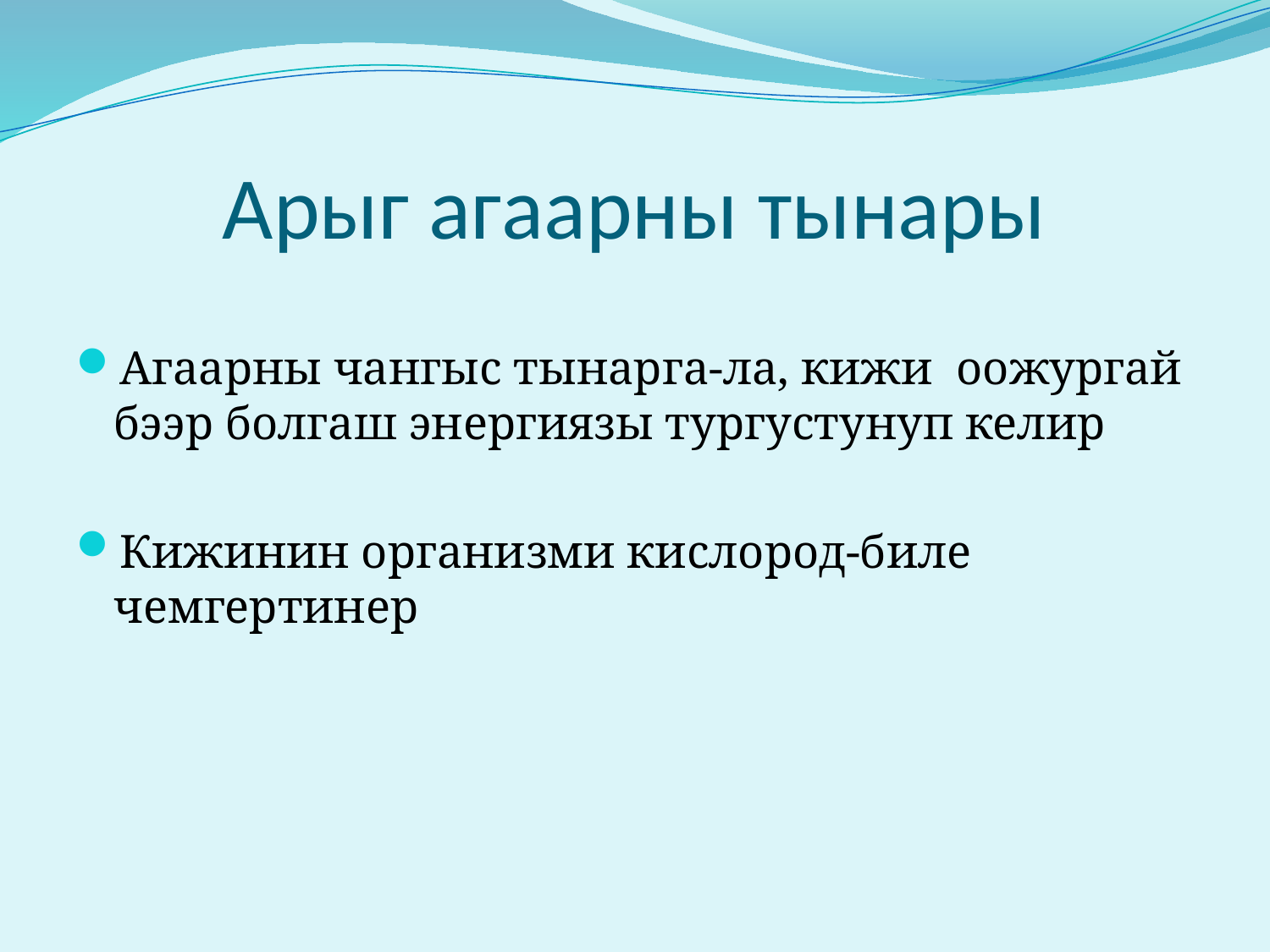

# Арыг агаарны тынары

Агаарны чангыс тынарга-ла, кижи  оожургай бээр болгаш энергиязы тургустунуп келир

Кижинин организми кислород-биле чемгертинер